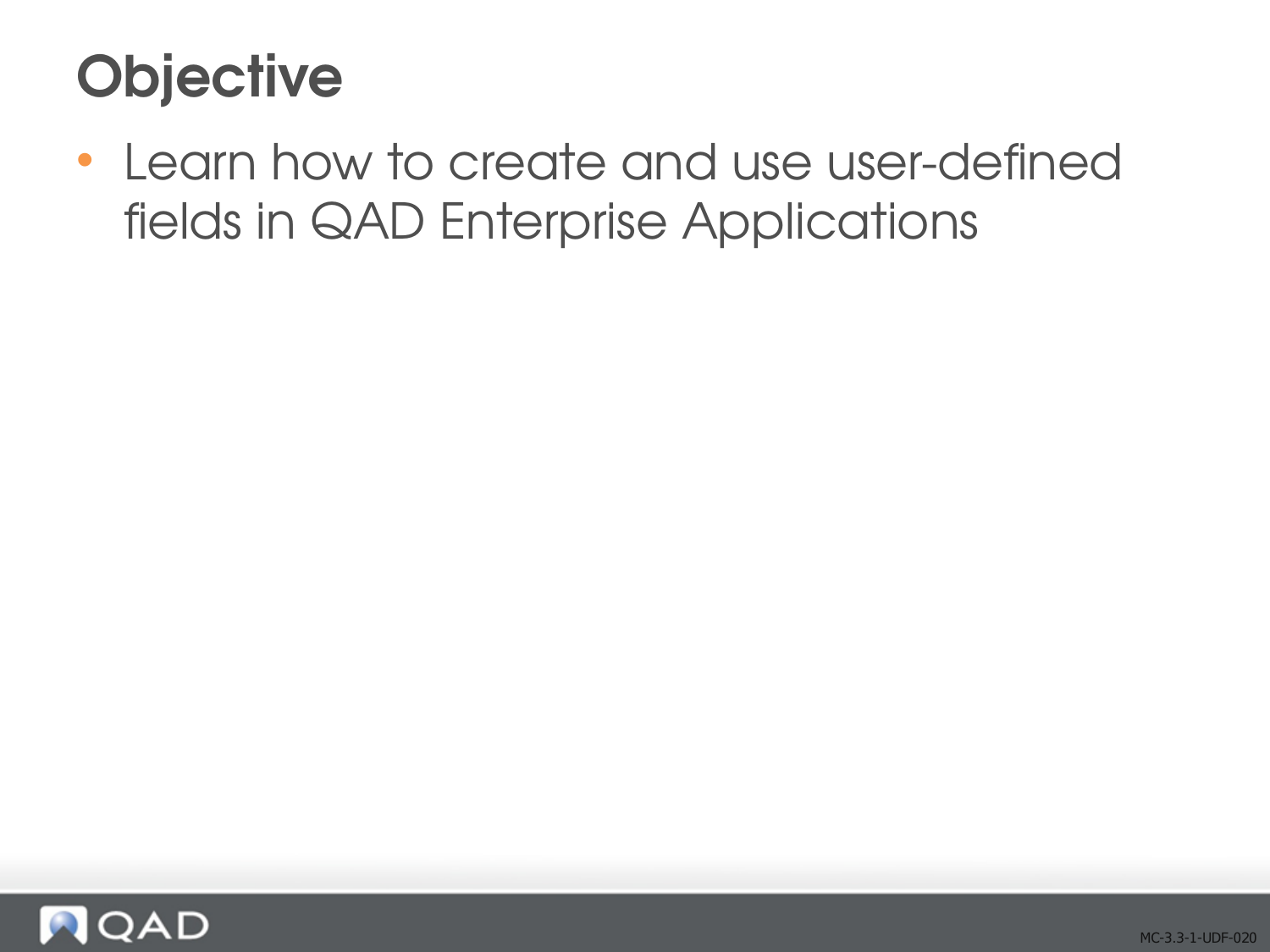

# Objective
Learn how to create and use user-defined fields in QAD Enterprise Applications
MC-3.3-1-UDF-020